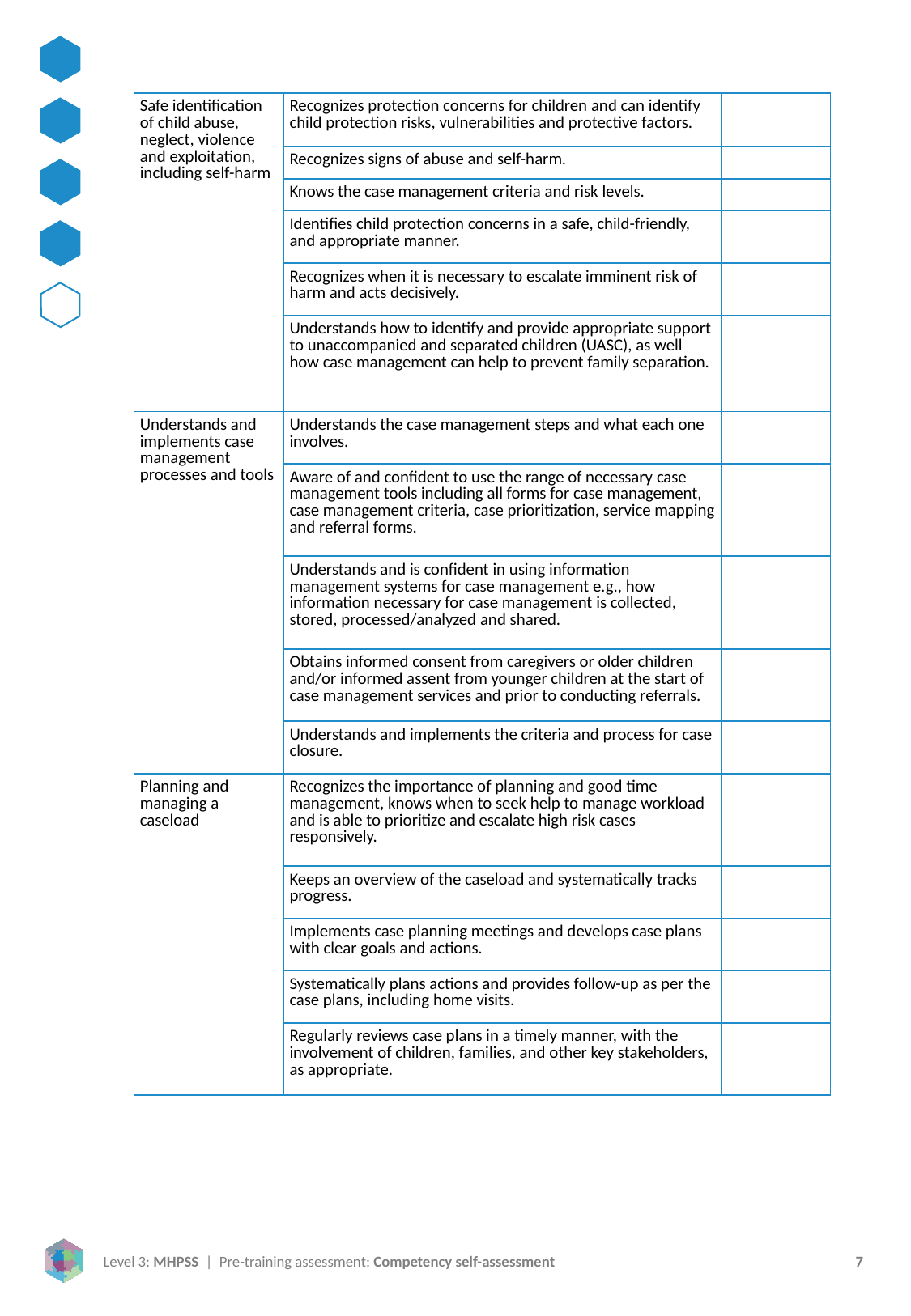

| Safe identification of child abuse, neglect, violence and exploitation, including self-harm | Recognizes protection concerns for children and can identify child protection risks, vulnerabilities and protective factors. |  |
| --- | --- | --- |
|  | Recognizes signs of abuse and self-harm. |  |
|  | Knows the case management criteria and risk levels. |  |
|  | Identifies child protection concerns in a safe, child-friendly, and appropriate manner. |  |
|  | Recognizes when it is necessary to escalate imminent risk of harm and acts decisively. |  |
|  | Understands how to identify and provide appropriate support to unaccompanied and separated children (UASC), as well how case management can help to prevent family separation. |  |
| Understands and implements case management processes and tools | Understands the case management steps and what each one involves. |  |
|  | Aware of and confident to use the range of necessary case management tools including all forms for case management, case management criteria, case prioritization, service mapping and referral forms. |  |
|  | Understands and is confident in using information management systems for case management e.g., how information necessary for case management is collected, stored, processed/analyzed and shared. |  |
|  | Obtains informed consent from caregivers or older children and/or informed assent from younger children at the start of case management services and prior to conducting referrals. |  |
|  | Understands and implements the criteria and process for case closure. |  |
| Planning and managing a caseload | Recognizes the importance of planning and good time management, knows when to seek help to manage workload and is able to prioritize and escalate high risk cases responsively. |  |
|  | Keeps an overview of the caseload and systematically tracks progress. |  |
|  | Implements case planning meetings and develops case plans with clear goals and actions. |  |
|  | Systematically plans actions and provides follow-up as per the case plans, including home visits. |  |
|  | Regularly reviews case plans in a timely manner, with the involvement of children, families, and other key stakeholders, as appropriate. |  |